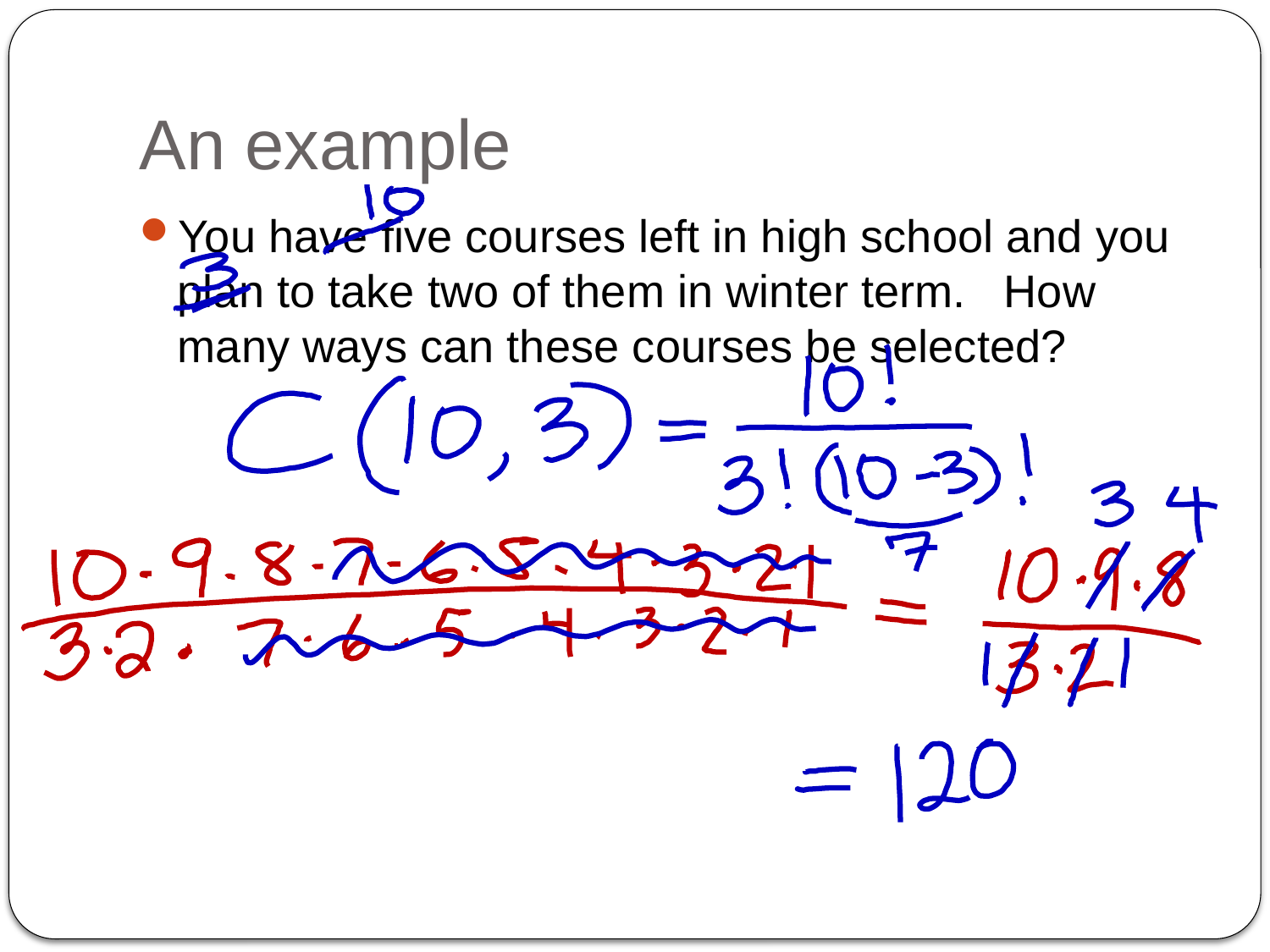

# An example

You have five courses left in high school and you plan to take two of them in winter term.   How many ways can these courses be selected?